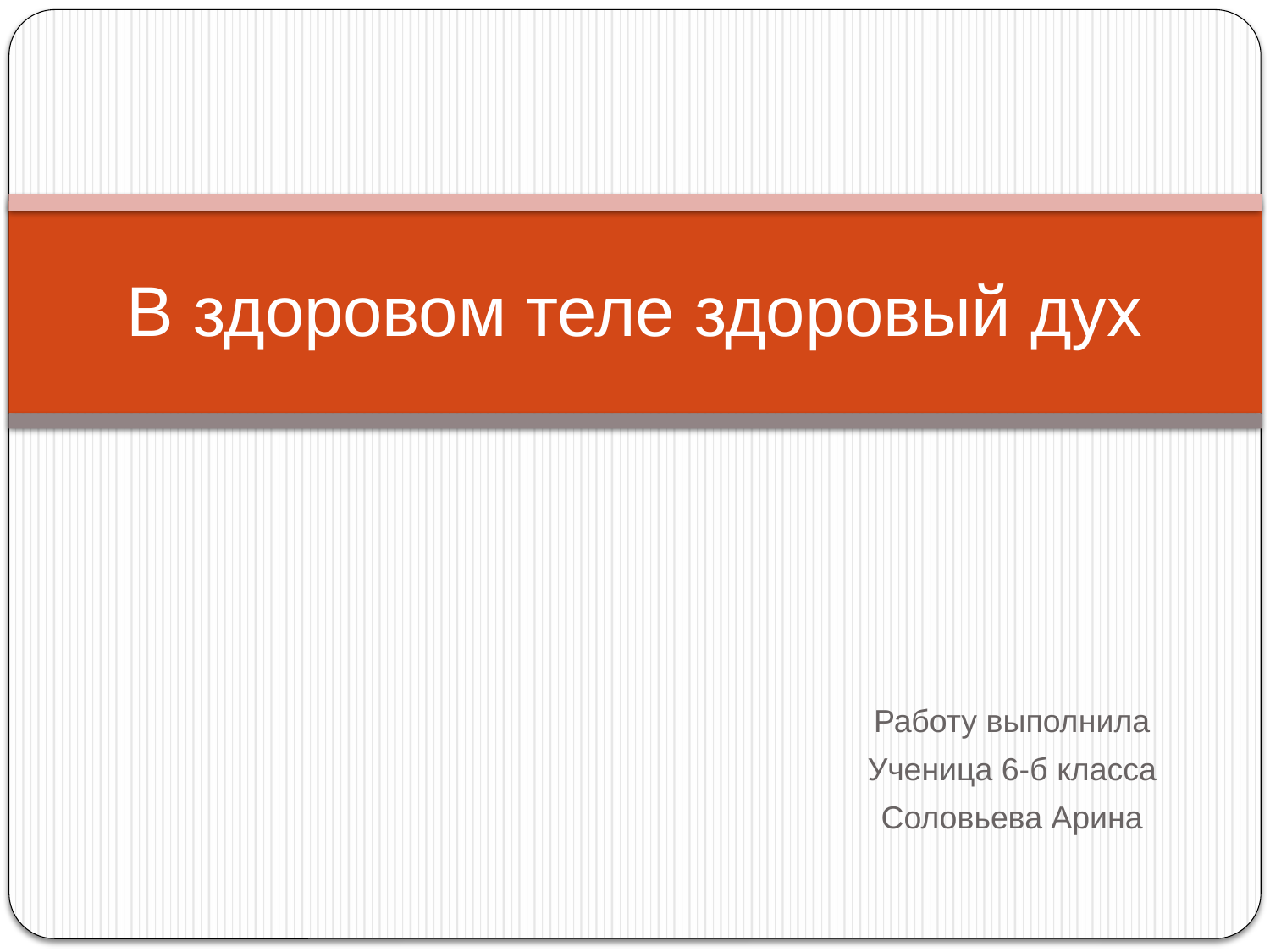

# В здоровом теле здоровый дух
Работу выполнила
Ученица 6-б класса
Соловьева Арина